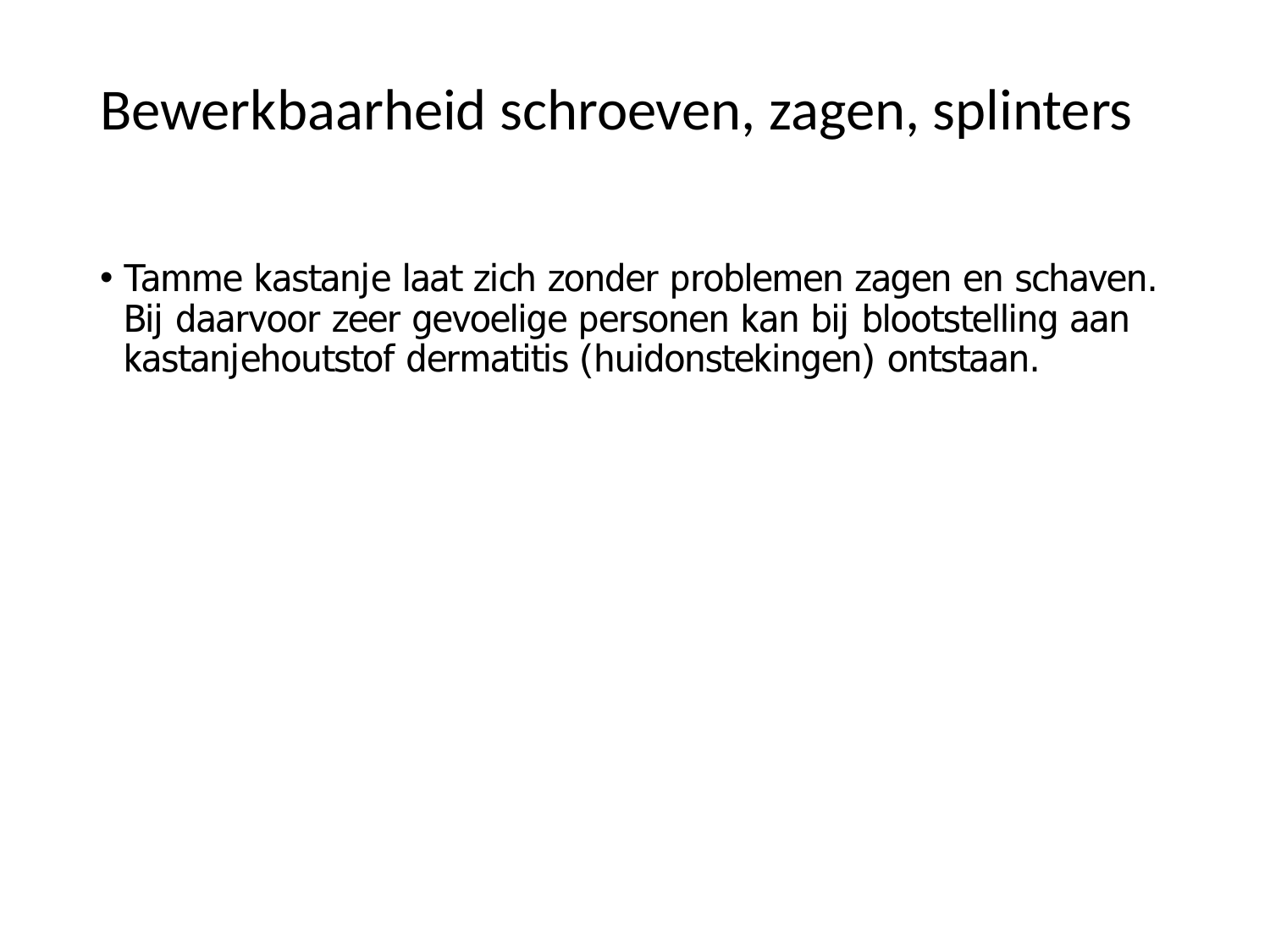

# Bewerkbaarheid schroeven, zagen, splinters
Tamme kastanje laat zich zonder problemen zagen en schaven. Bij daarvoor zeer gevoelige personen kan bij blootstelling aan kastanjehoutstof dermatitis (huidonstekingen) ontstaan.